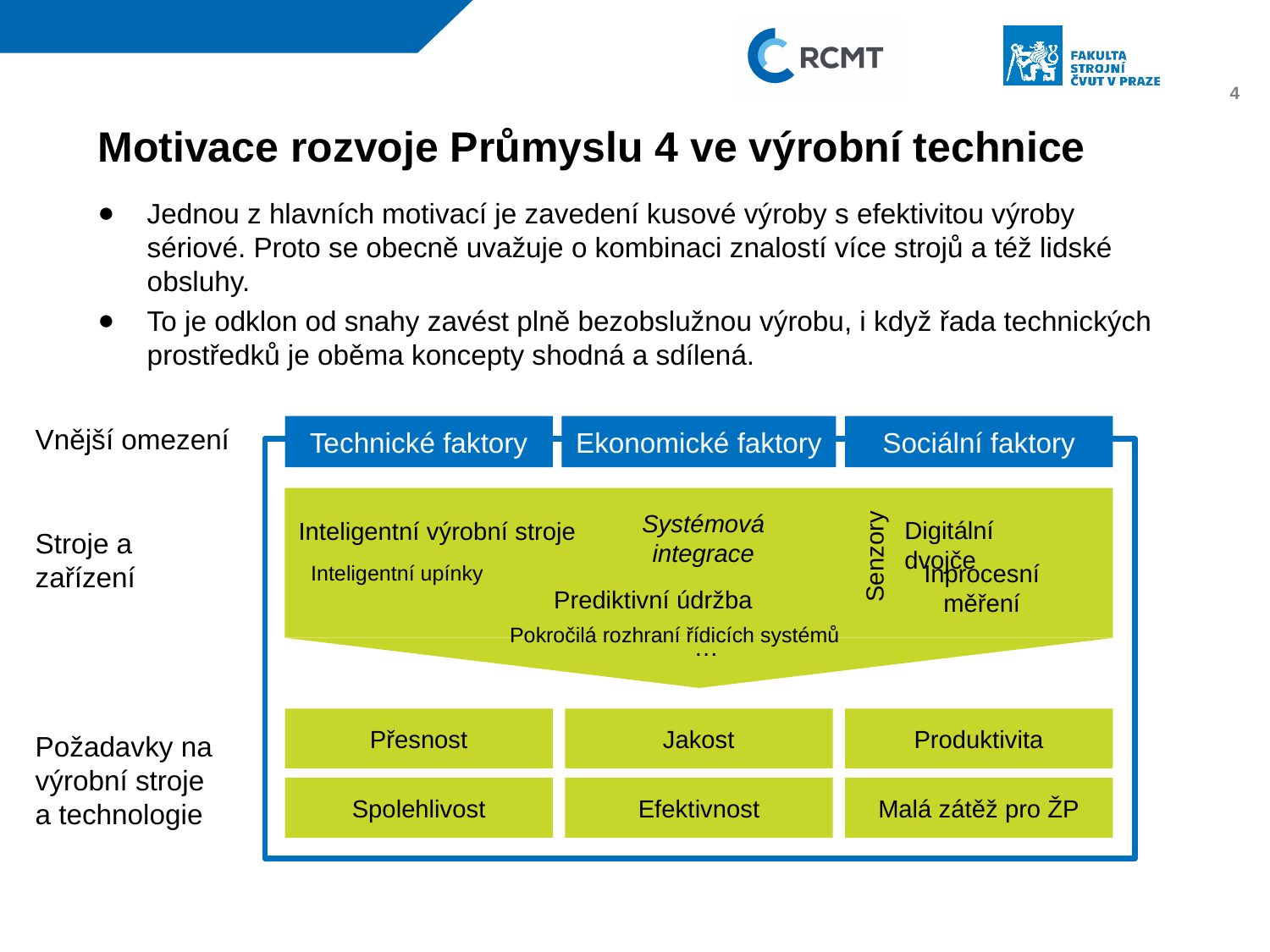

# Motivace rozvoje Průmyslu 4 ve výrobní technice
Jednou z hlavních motivací je zavedení kusové výroby s efektivitou výroby sériové. Proto se obecně uvažuje o kombinaci znalostí více strojů a též lidské obsluhy.
To je odklon od snahy zavést plně bezobslužnou výrobu, i když řada technických prostředků je oběma koncepty shodná a sdílená.
Vnější omezení
Technické faktory
Ekonomické faktory
Sociální faktory

Systémová integrace
Digitální dvojče
Inteligentní výrobní stroje
Stroje a zařízení
Senzory
Inprocesní měření
Inteligentní upínky
Prediktivní údržba
Pokročilá rozhraní řídicích systémů
…

Přesnost
Jakost
Produktivita
Požadavky na výrobní stroje a technologie
Spolehlivost
Efektivnost
Malá zátěž pro ŽP